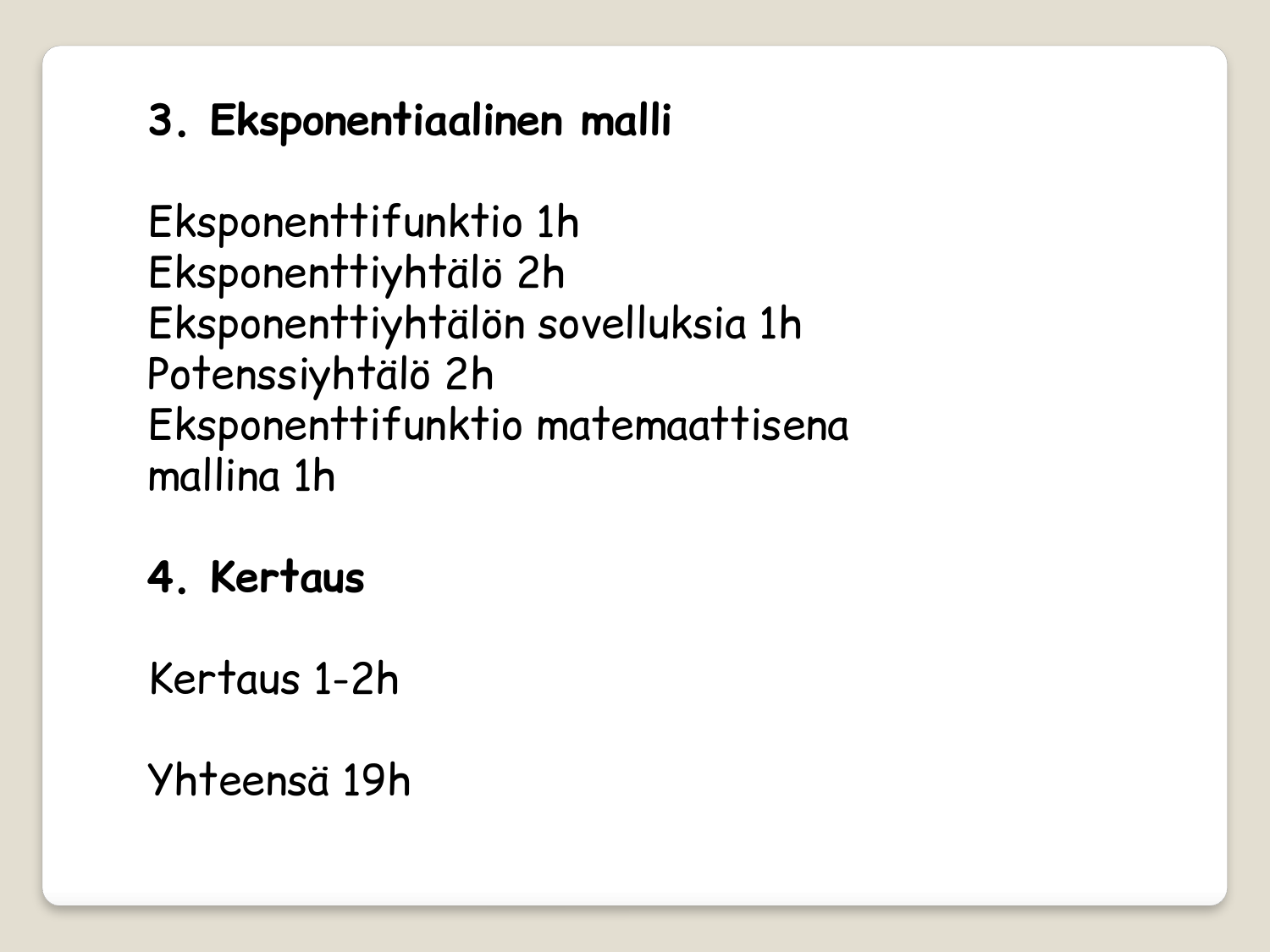

3. Eksponentiaalinen malli

Eksponenttifunktio 1h
Eksponenttiyhtälö 2h
Eksponenttiyhtälön sovelluksia 1h
Potenssiyhtälö 2h
Eksponenttifunktio matemaattisena mallina 1h

4. Kertaus

Kertaus 1-2h

Yhteensä 19h